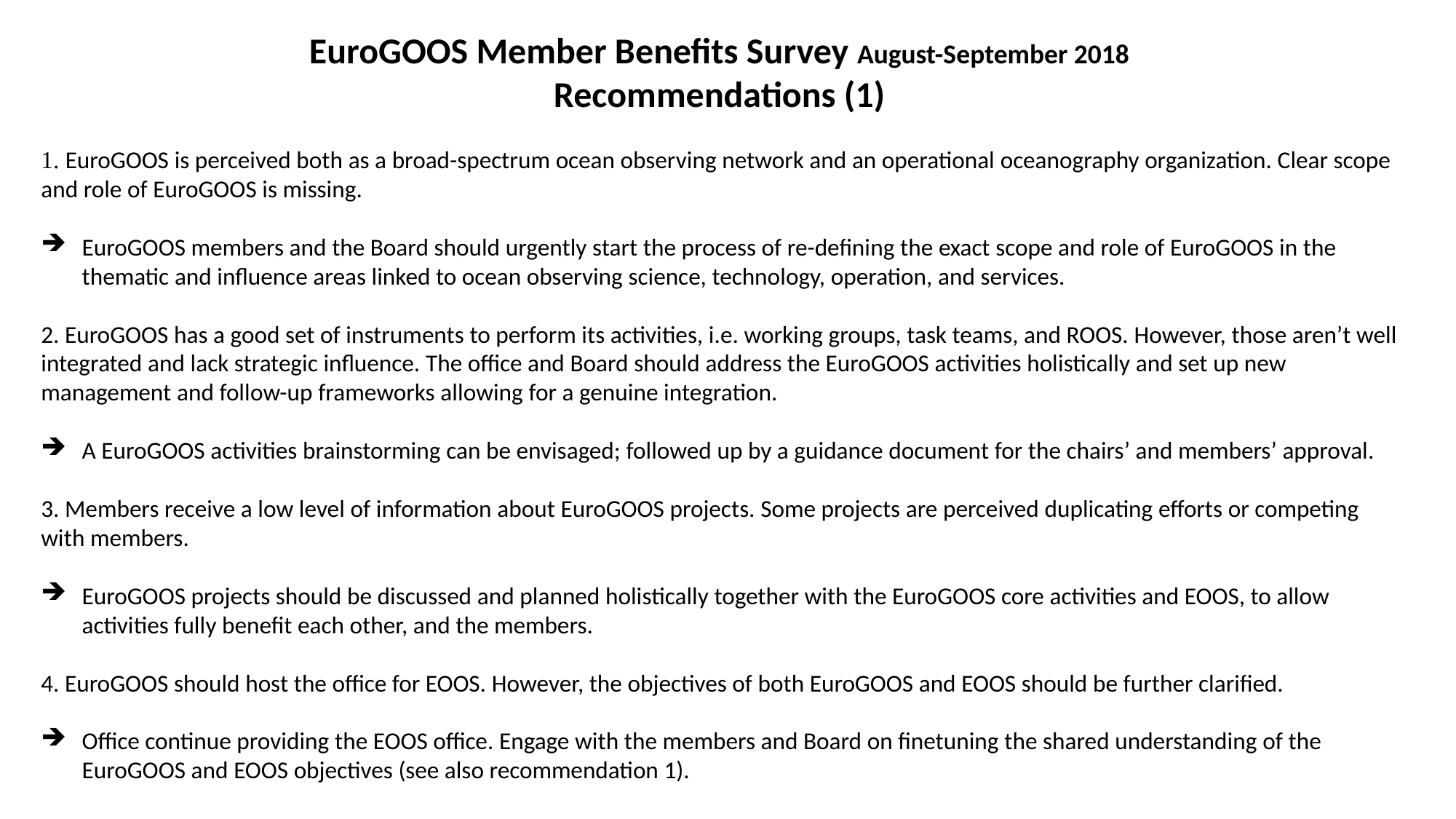

EuroGOOS Member Benefits Survey August-September 2018
Recommendations (1)

1. EuroGOOS is perceived both as a broad-spectrum ocean observing network and an operational oceanography organization. Clear scope and role of EuroGOOS is missing.

EuroGOOS members and the Board should urgently start the process of re-defining the exact scope and role of EuroGOOS in the thematic and influence areas linked to ocean observing science, technology, operation, and services.

2. EuroGOOS has a good set of instruments to perform its activities, i.e. working groups, task teams, and ROOS. However, those aren’t well integrated and lack strategic influence. The office and Board should address the EuroGOOS activities holistically and set up new management and follow-up frameworks allowing for a genuine integration.

A EuroGOOS activities brainstorming can be envisaged; followed up by a guidance document for the chairs’ and members’ approval.

3. Members receive a low level of information about EuroGOOS projects. Some projects are perceived duplicating efforts or competing with members.

EuroGOOS projects should be discussed and planned holistically together with the EuroGOOS core activities and EOOS, to allow activities fully benefit each other, and the members.

4. EuroGOOS should host the office for EOOS. However, the objectives of both EuroGOOS and EOOS should be further clarified.

Office continue providing the EOOS office. Engage with the members and Board on finetuning the shared understanding of the EuroGOOS and EOOS objectives (see also recommendation 1).